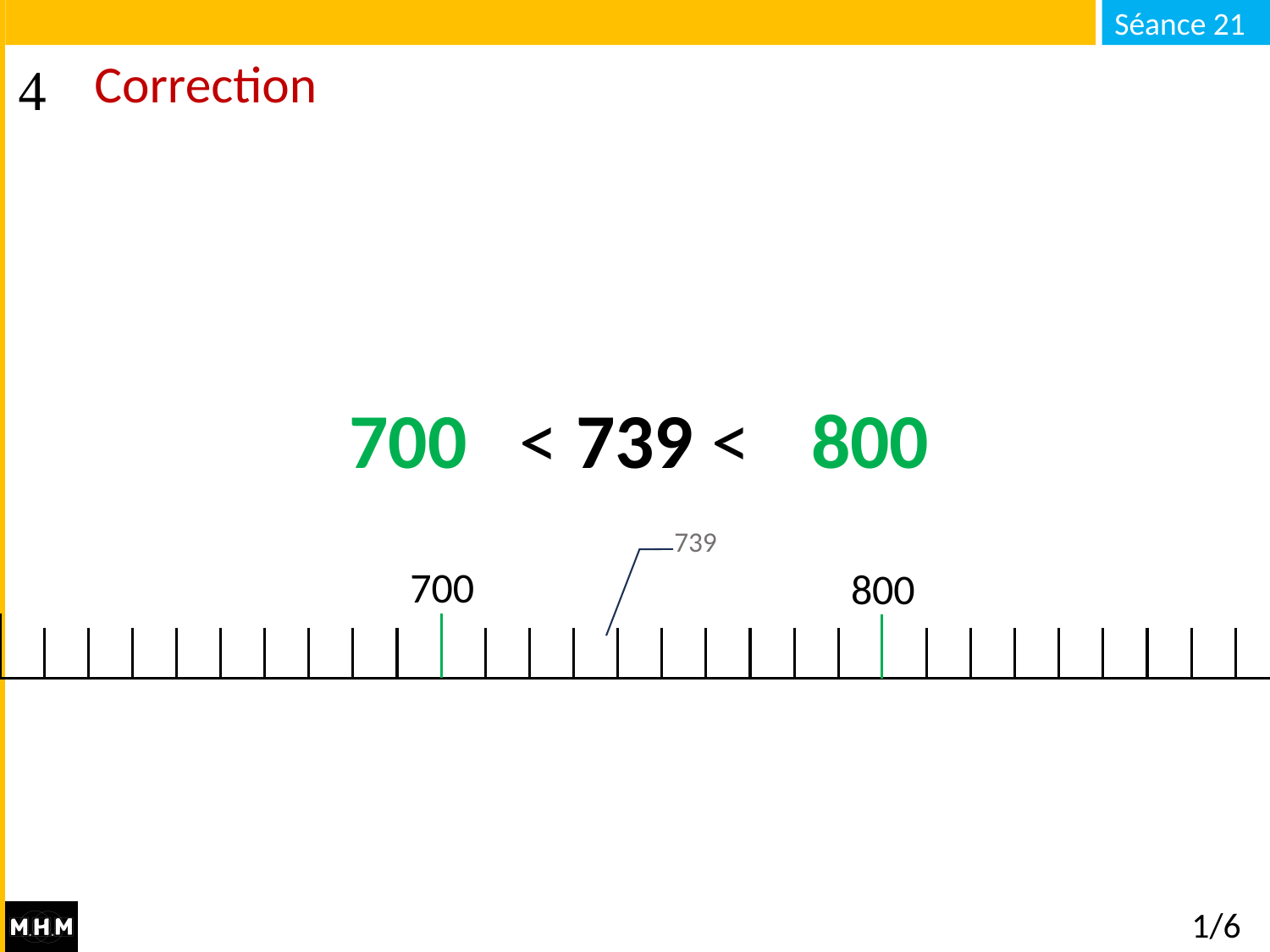

# Correction
800
700
… < 739 < …
739
700
800
1/6